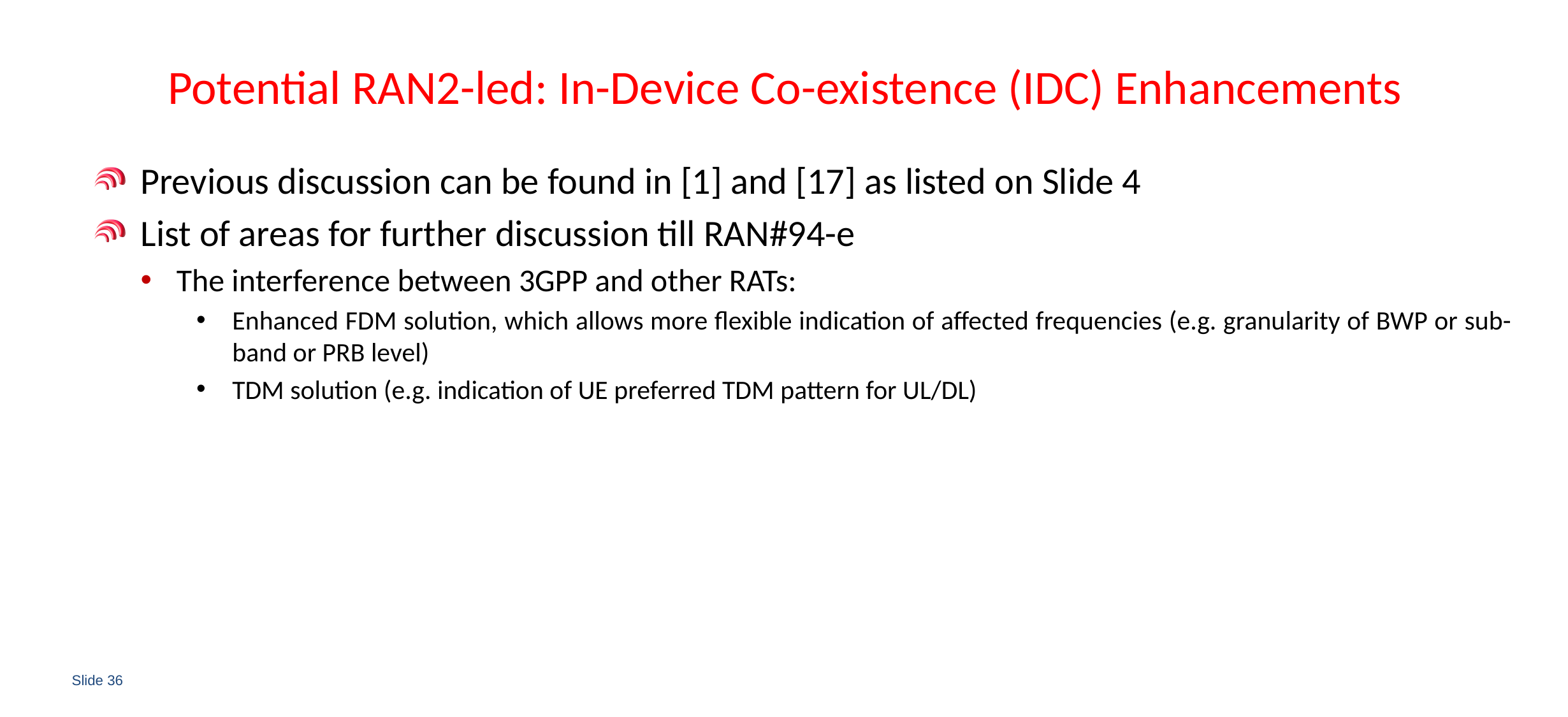

# Potential RAN2-led: In-Device Co-existence (IDC) Enhancements
Previous discussion can be found in [1] and [17] as listed on Slide 4
List of areas for further discussion till RAN#94-e
The interference between 3GPP and other RATs:
Enhanced FDM solution, which allows more flexible indication of affected frequencies (e.g. granularity of BWP or sub-band or PRB level)
TDM solution (e.g. indication of UE preferred TDM pattern for UL/DL)